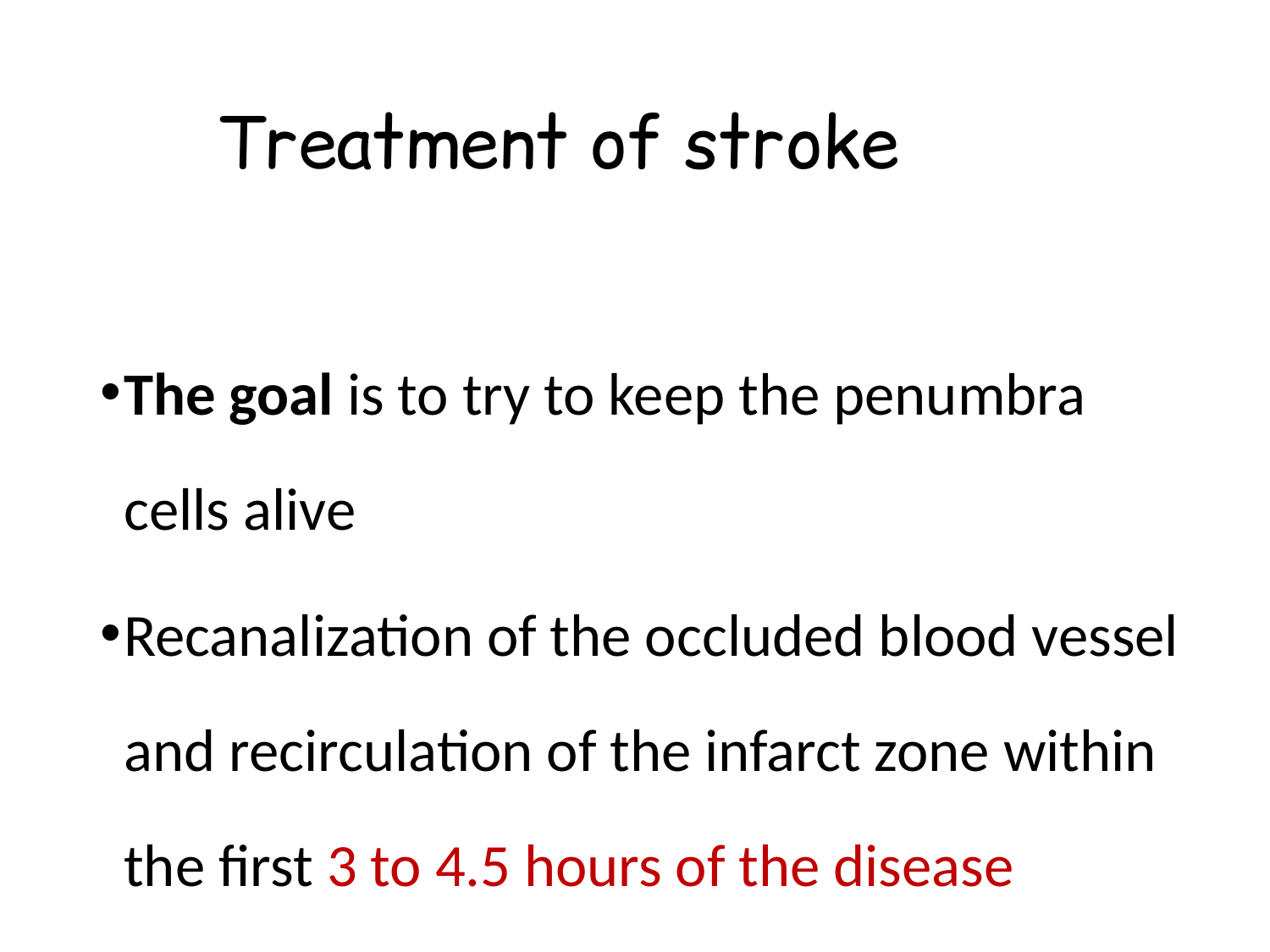

# Treatment of stroke
The goal is to try to keep the penumbra cells alive
Recanalization of the occluded blood vessel and recirculation of the infarct zone within the first 3 to 4.5 hours of the disease